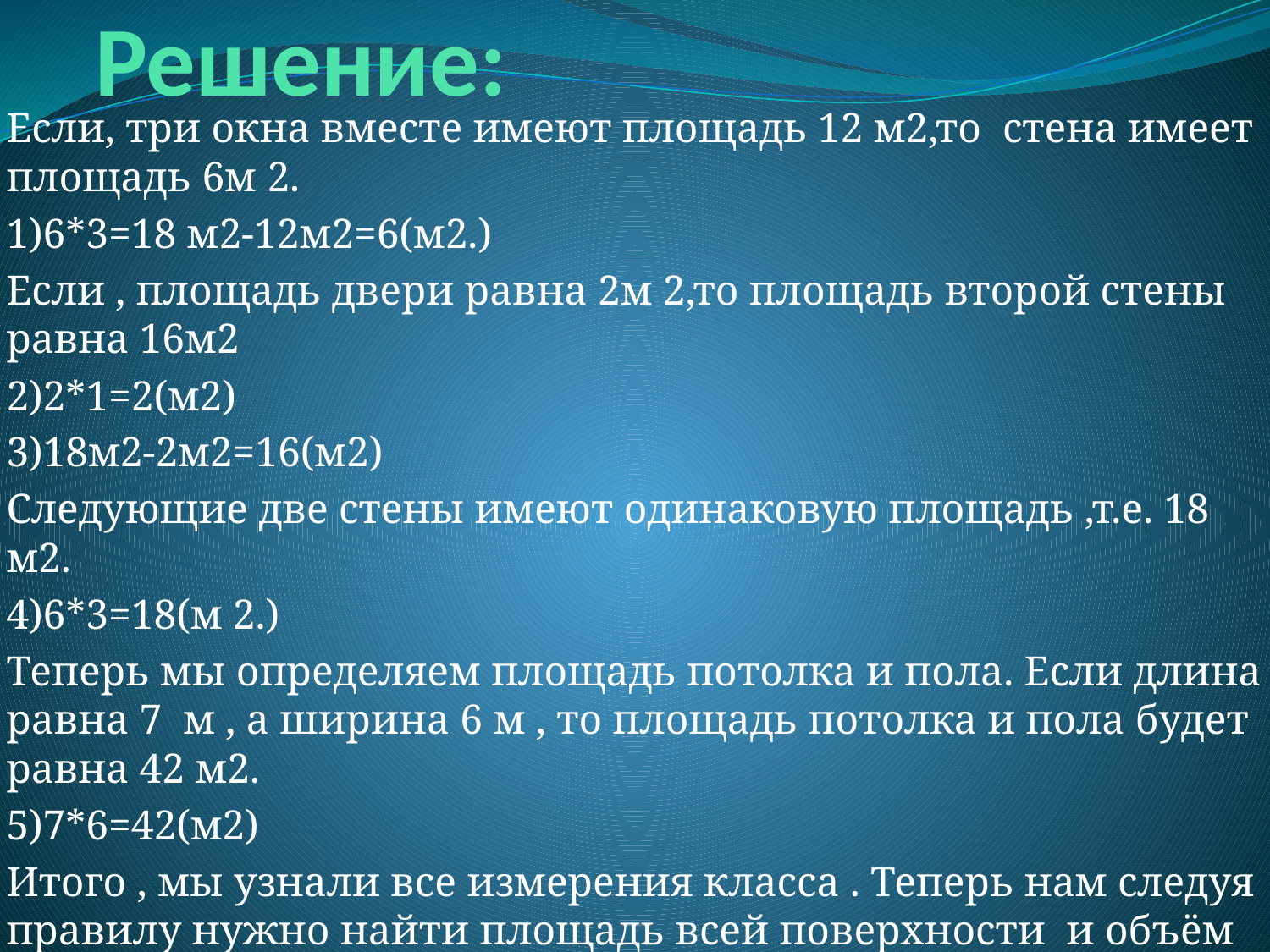

# Решение:
Если, три окна вместе имеют площадь 12 м2,то  стена имеет площадь 6м 2.
1)6*3=18 м2-12м2=6(м2.)
Если , площадь двери равна 2м 2,то площадь второй стены равна 16м2
2)2*1=2(м2)
3)18м2-2м2=16(м2)
Следующие две стены имеют одинаковую площадь ,т.е. 18 м2.
4)6*3=18(м 2.)
Теперь мы определяем площадь потолка и пола. Если длина равна 7  м , а ширина 6 м , то площадь потолка и пола будет равна 42 м2.
5)7*6=42(м2)
Итого , мы узнали все измерения класса . Теперь нам следуя правилу нужно найти площадь всей поверхности  и объём  нашего класса.